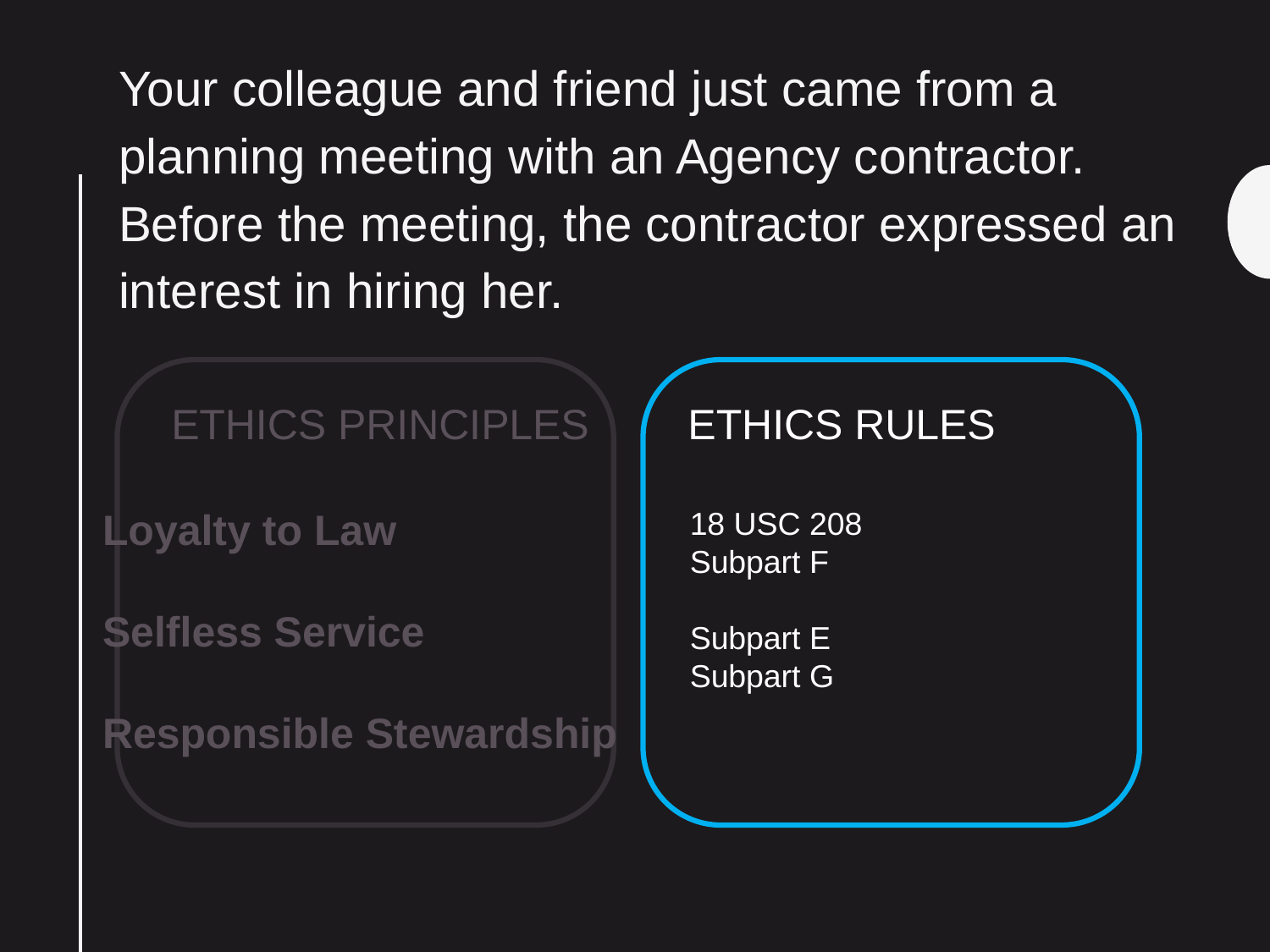

Your colleague and friend just came from a planning meeting with an Agency contractor. Before the meeting, the contractor expressed an interest in hiring her.

ETHICS RULES
ETHICS PRINCIPLES
18 USC 208
Subpart F

Subpart E
Subpart G

Loyalty to Law

Selfless Service

Responsible Stewardship